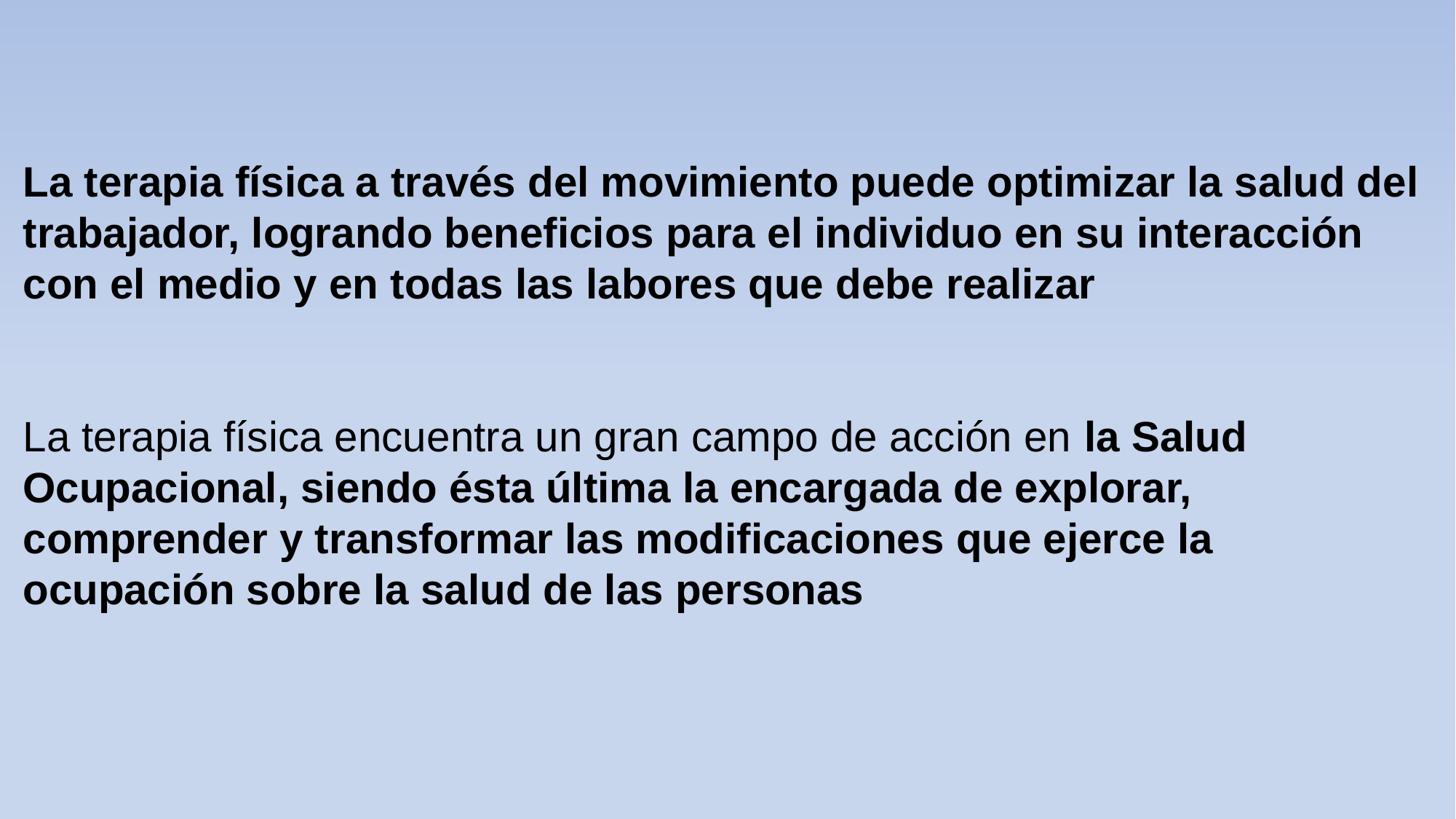

La terapia física a través del movimiento puede optimizar la salud del trabajador, logrando beneficios para el individuo en su interacción con el medio y en todas las labores que debe realizar

La terapia física encuentra un gran campo de acción en la Salud Ocupacional, siendo ésta última la encargada de explorar, comprender y transformar las modificaciones que ejerce la ocupación sobre la salud de las personas